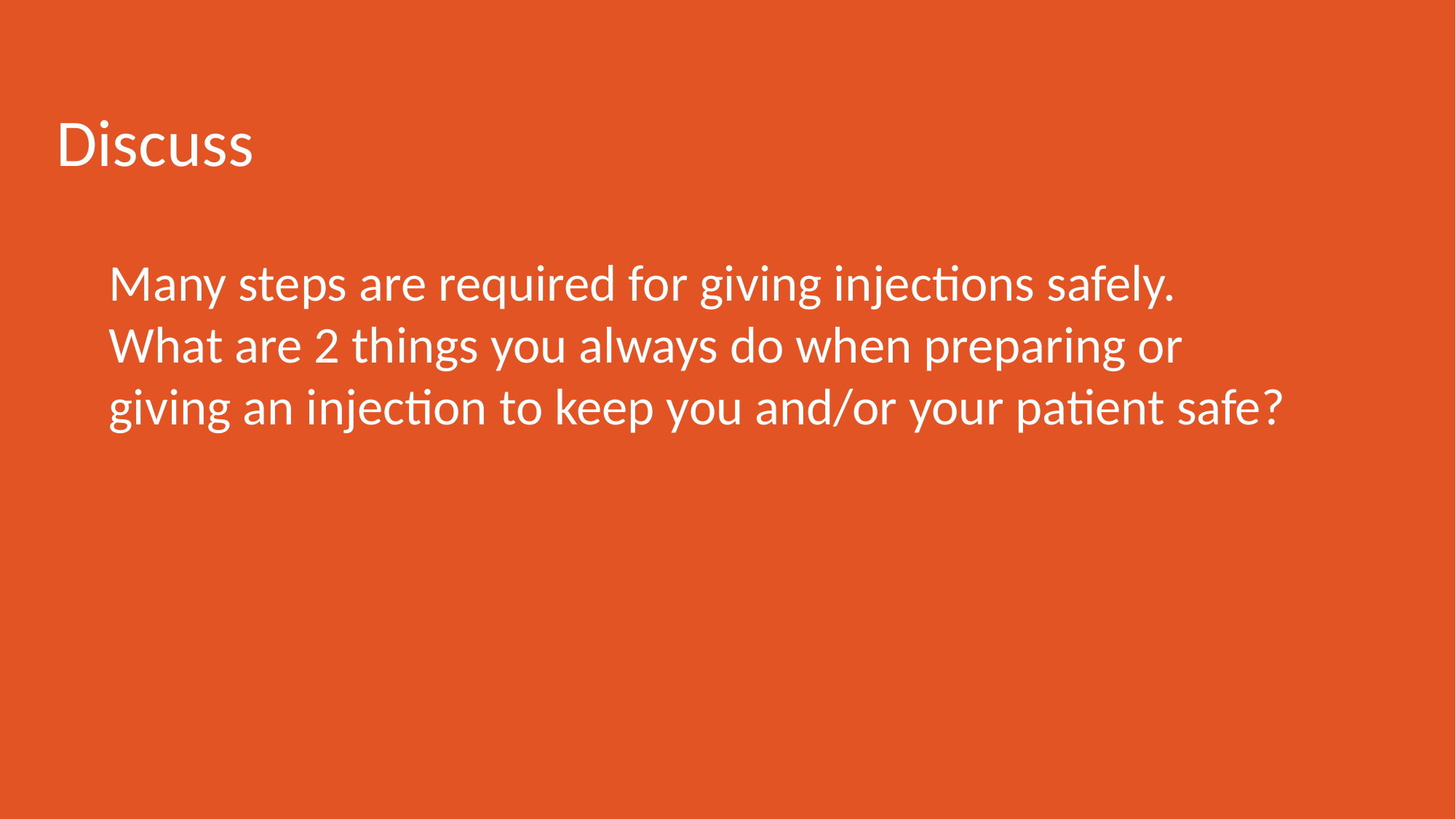

# Discuss
Many steps are required for giving injections safely. What are 2 things you always do when preparing or giving an injection to keep you and/or your patient safe?